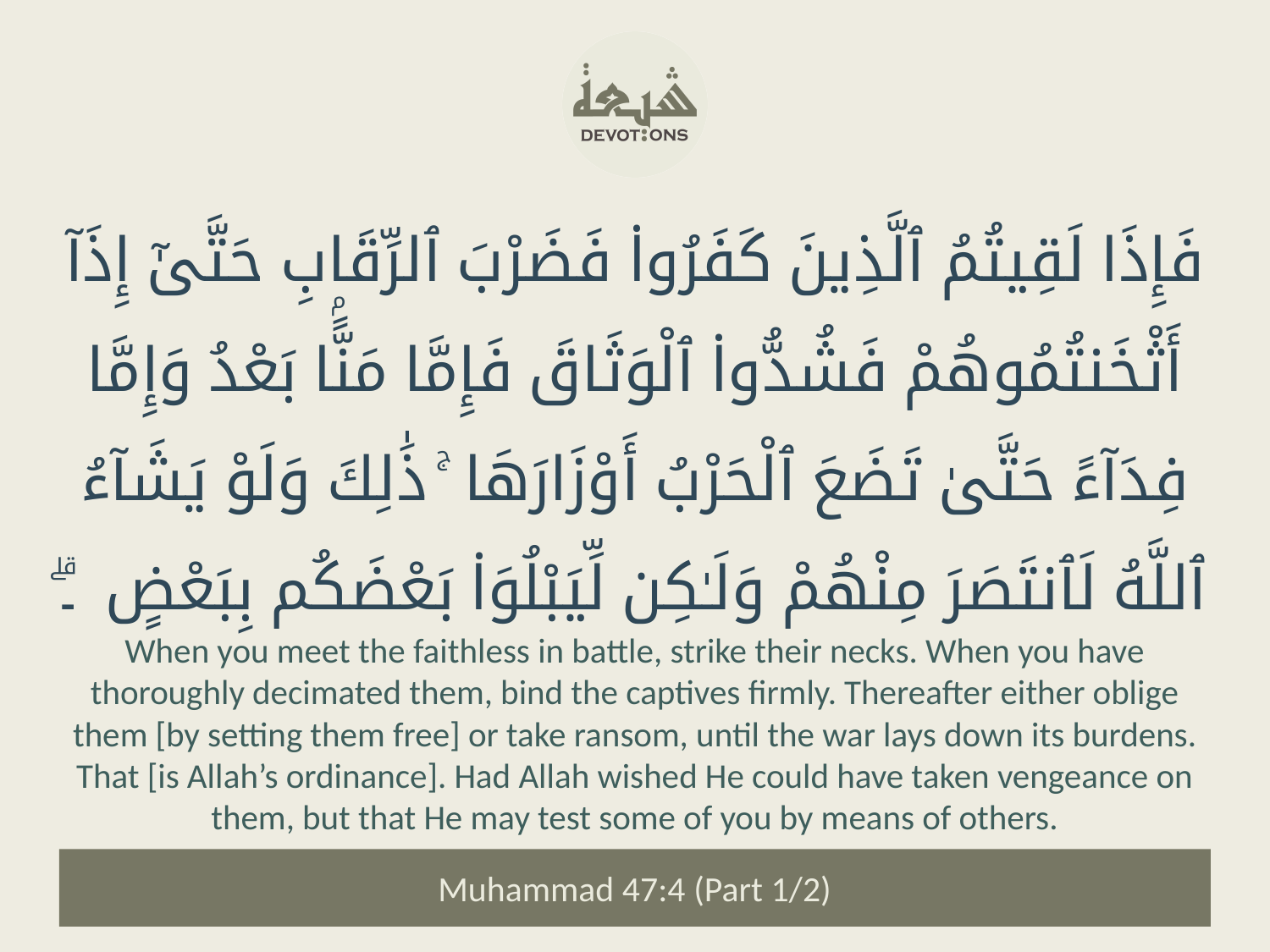

فَإِذَا لَقِيتُمُ ٱلَّذِينَ كَفَرُوا۟ فَضَرْبَ ٱلرِّقَابِ حَتَّىٰٓ إِذَآ أَثْخَنتُمُوهُمْ فَشُدُّوا۟ ٱلْوَثَاقَ فَإِمَّا مَنًّۢا بَعْدُ وَإِمَّا فِدَآءً حَتَّىٰ تَضَعَ ٱلْحَرْبُ أَوْزَارَهَا ۚ ذَٰلِكَ وَلَوْ يَشَآءُ ٱللَّهُ لَٱنتَصَرَ مِنْهُمْ وَلَـٰكِن لِّيَبْلُوَا۟ بَعْضَكُم بِبَعْضٍ  ۔ۗ
When you meet the faithless in battle, strike their necks. When you have thoroughly decimated them, bind the captives firmly. Thereafter either oblige them [by setting them free] or take ransom, until the war lays down its burdens. That [is Allah’s ordinance]. Had Allah wished He could have taken vengeance on them, but that He may test some of you by means of others.
Muhammad 47:4 (Part 1/2)